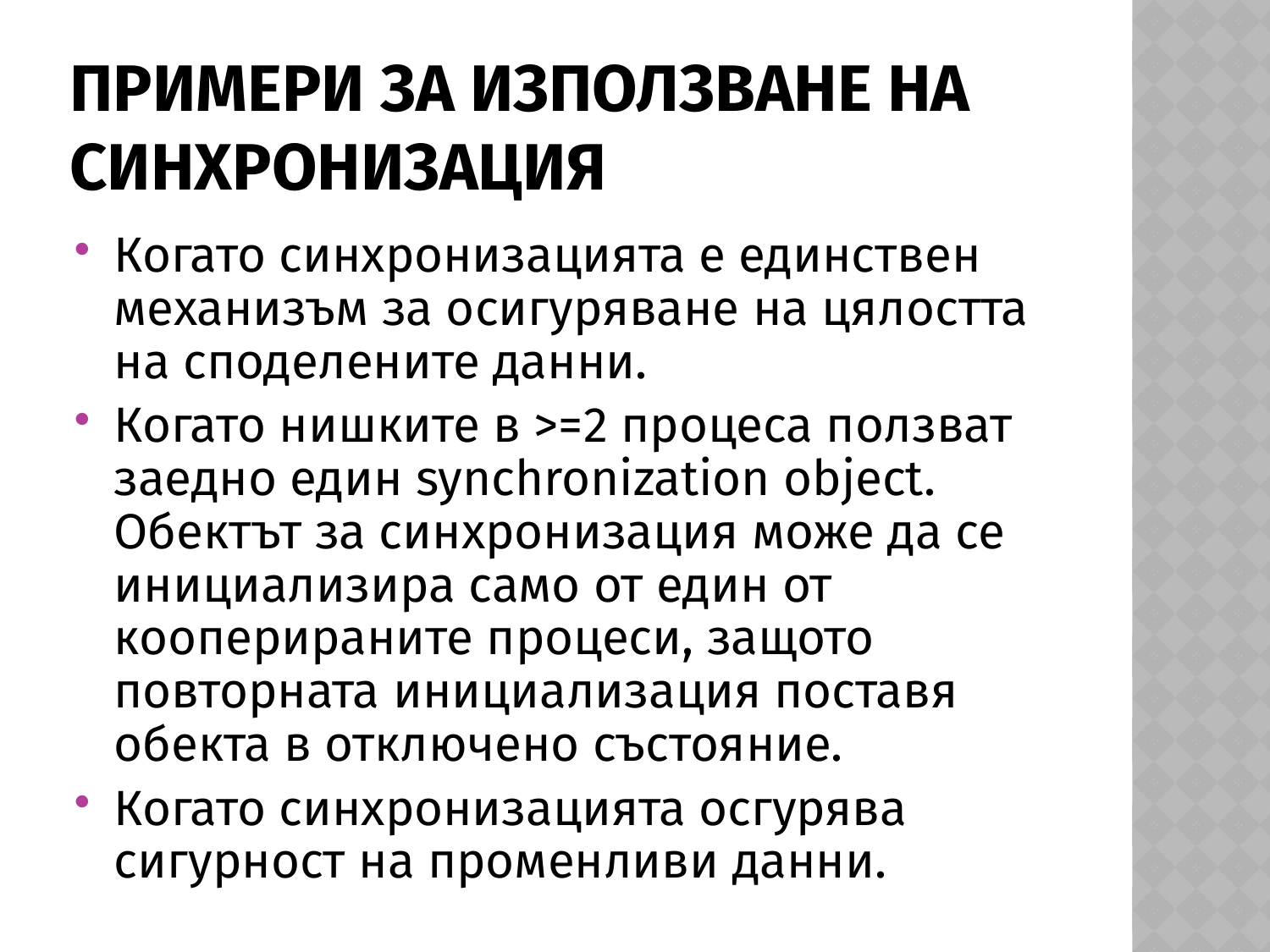

# Примери за използване на синхронизация
Когато синхронизацията е единствен механизъм за осигуряване на цялостта на споделените данни.
Когато нишките в >=2 процеса ползват заедно един synchronization object. Обектът за синхронизация може да се инициализира само от един от кооперираните процеси, защото повторната инициализация поставя обекта в отключено състояние.
Когато синхронизацията осгурява сигурност на променливи данни.